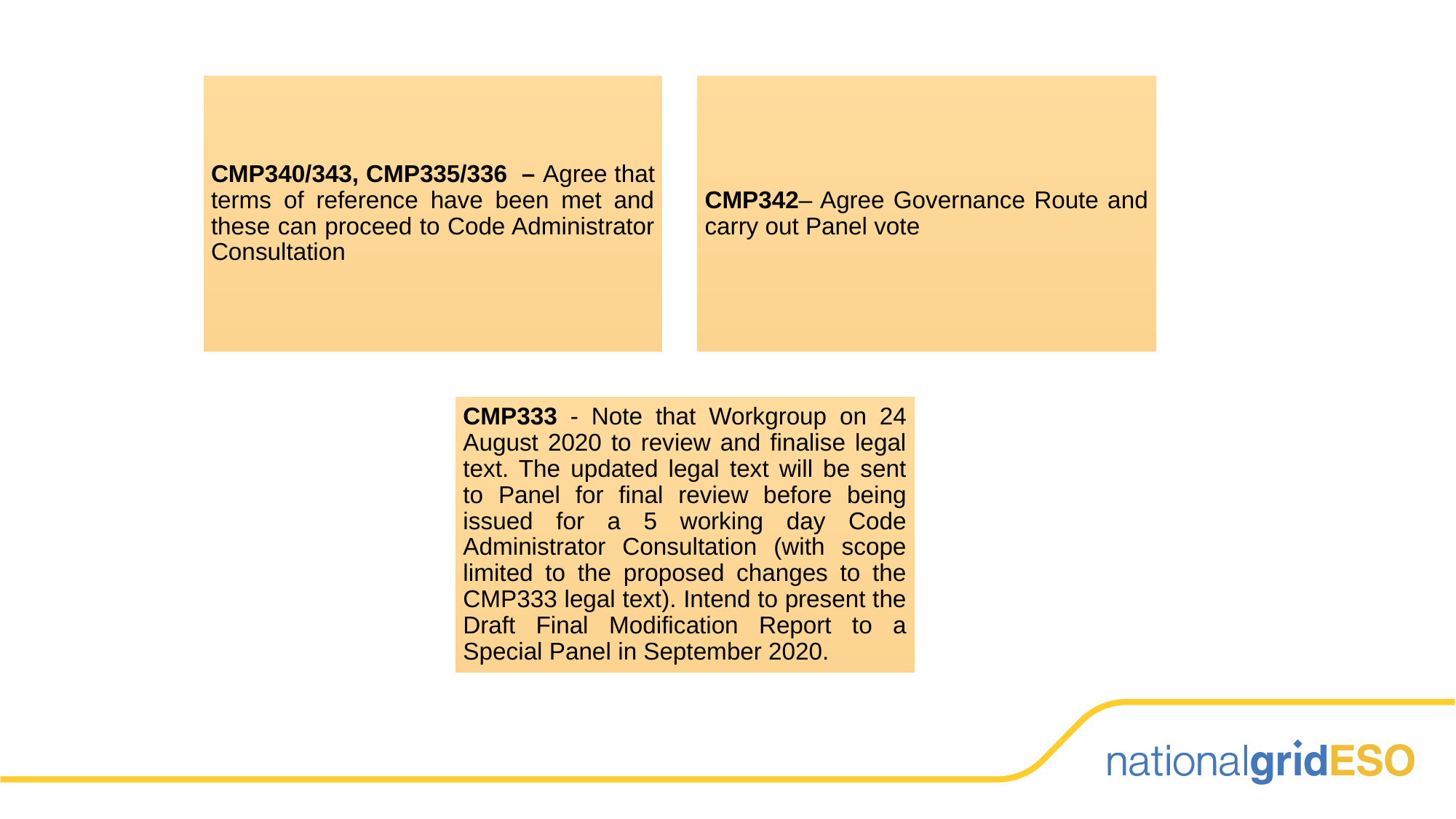

# Asks of Panel (as at 20 August 2020)
CMP340/343, CMP335/336  – Agree that terms of reference have been met and these can proceed to Code Administrator Consultation
CMP342– Agree Governance Route and carry out Panel vote
CMP333 - Note that Workgroup on 24 August 2020 to review and finalise legal text. The updated legal text will be sent to Panel for final review before being issued for a 5 working day Code Administrator Consultation (with scope limited to the proposed changes to the CMP333 legal text). Intend to present the Draft Final Modification Report to a Special Panel in September 2020.